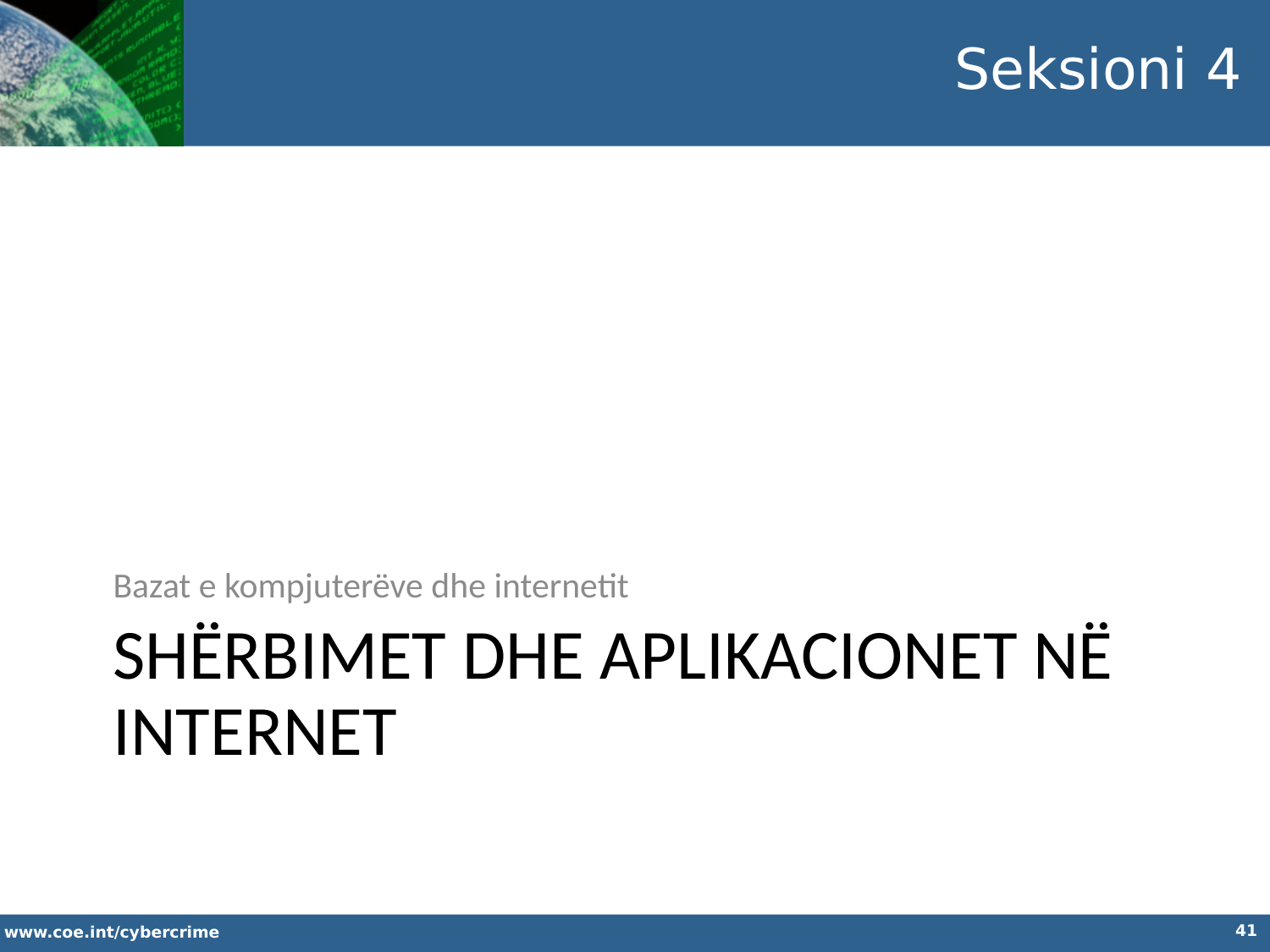

Seksioni 4
Bazat e kompjuterëve dhe internetit
# Shërbimet dhe aplikacionet në internet